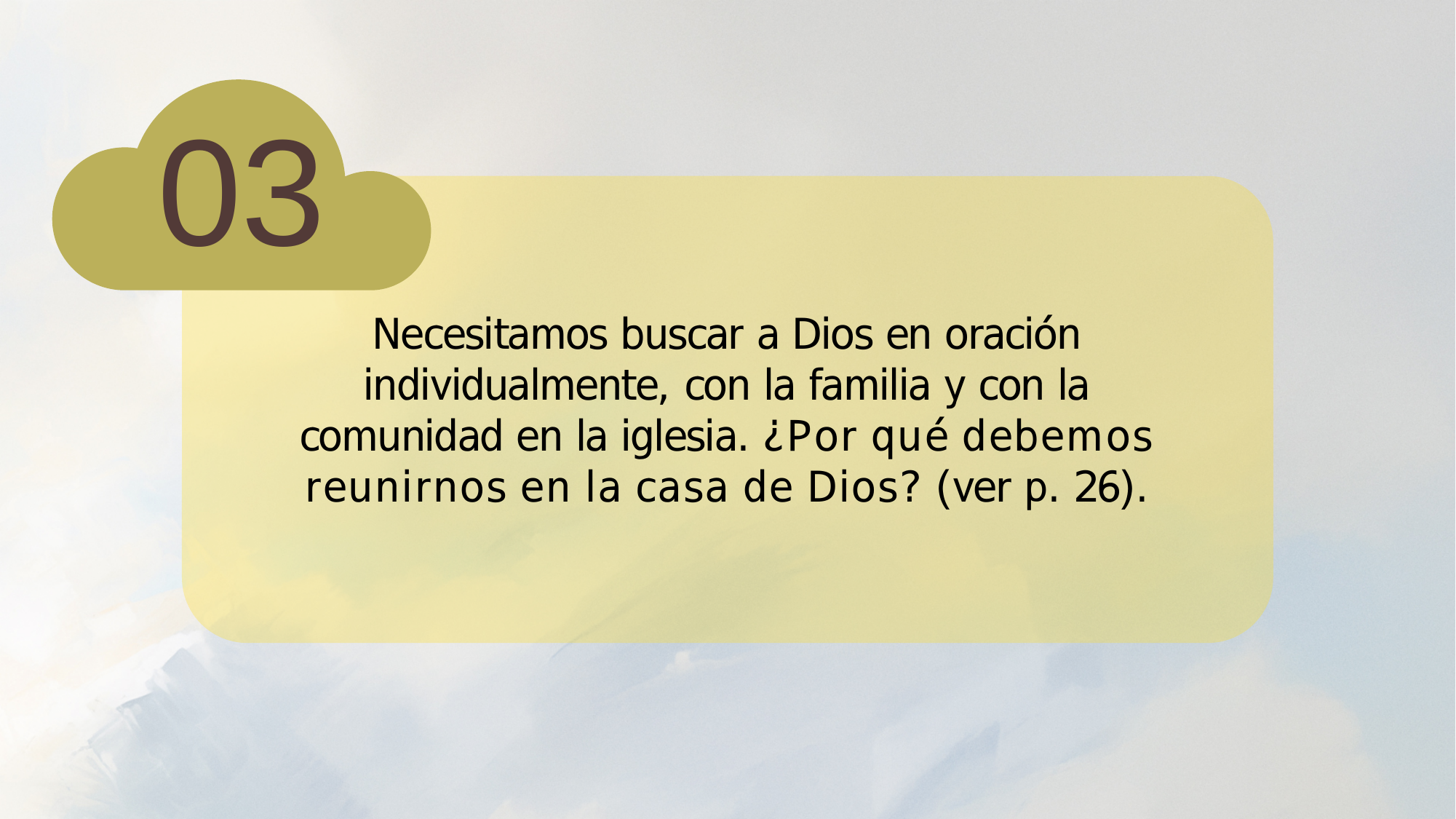

03

Necesitamos buscar a Dios en oración individualmente, con la familia y con la comunidad en la iglesia. ¿Por qué debemos reunirnos en la casa de Dios? (ver p. 26).